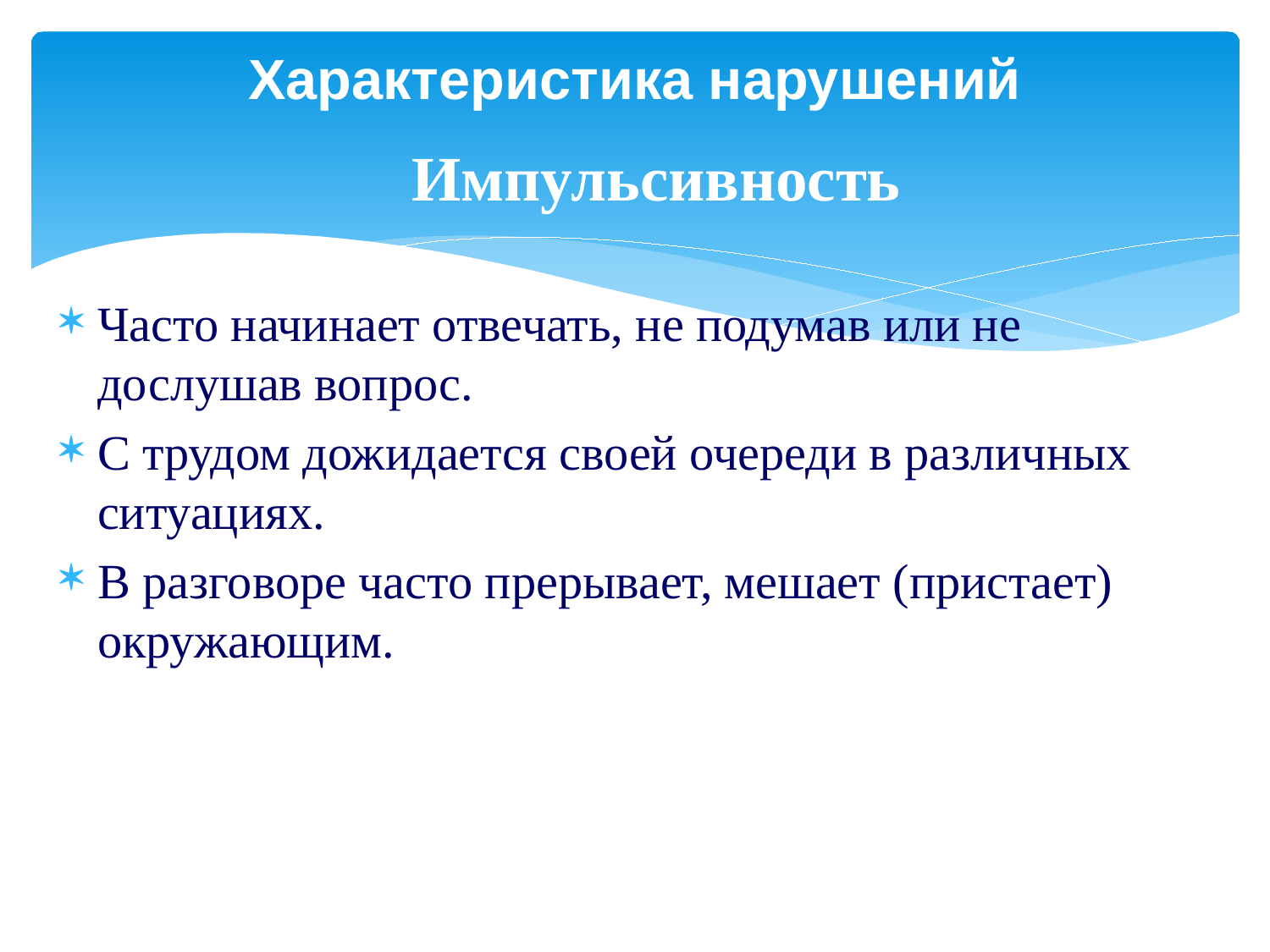

# Характеристика нарушений
Импульсивность
Часто начинает отвечать, не подумав или не дослушав вопрос.
С трудом дожидается своей очереди в различных ситуациях.
В разговоре часто прерывает, мешает (пристает) окружающим.